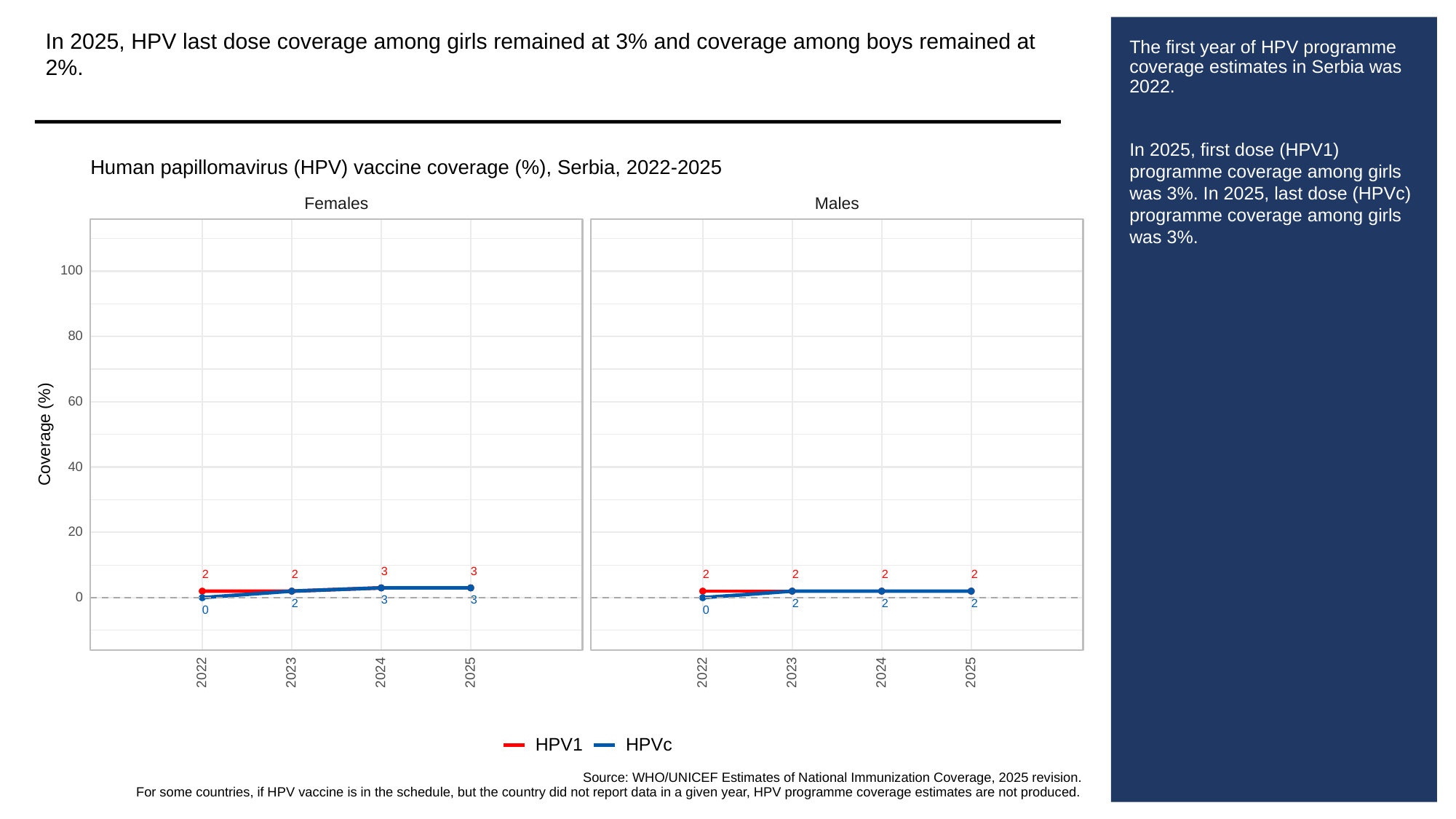

In 2025, HPV last dose coverage among girls remained at 3% and coverage among boys remained at 2%.
# The first year of HPV programme coverage estimates in Serbia was 2022.

In 2025, first dose (HPV1) programme coverage among girls was 3%. In 2025, last dose (HPVc) programme coverage among girls was 3%.

Human papillomavirus (HPV) vaccine coverage (%), Serbia, 2022-2025
Females
Males

100

80

60

Coverage (%)

40

20

3
3
2
2
2
2
2
2

0

3
3

2
2
2
2
0
0

2023
2023
2022
2024
2025
2022
2024
2025
HPVc
HPV1

Source: WHO/UNICEF Estimates of National Immunization Coverage, 2025 revision.
For some countries, if HPV vaccine is in the schedule, but the country did not report data in a given year, HPV programme coverage estimates are not produced.